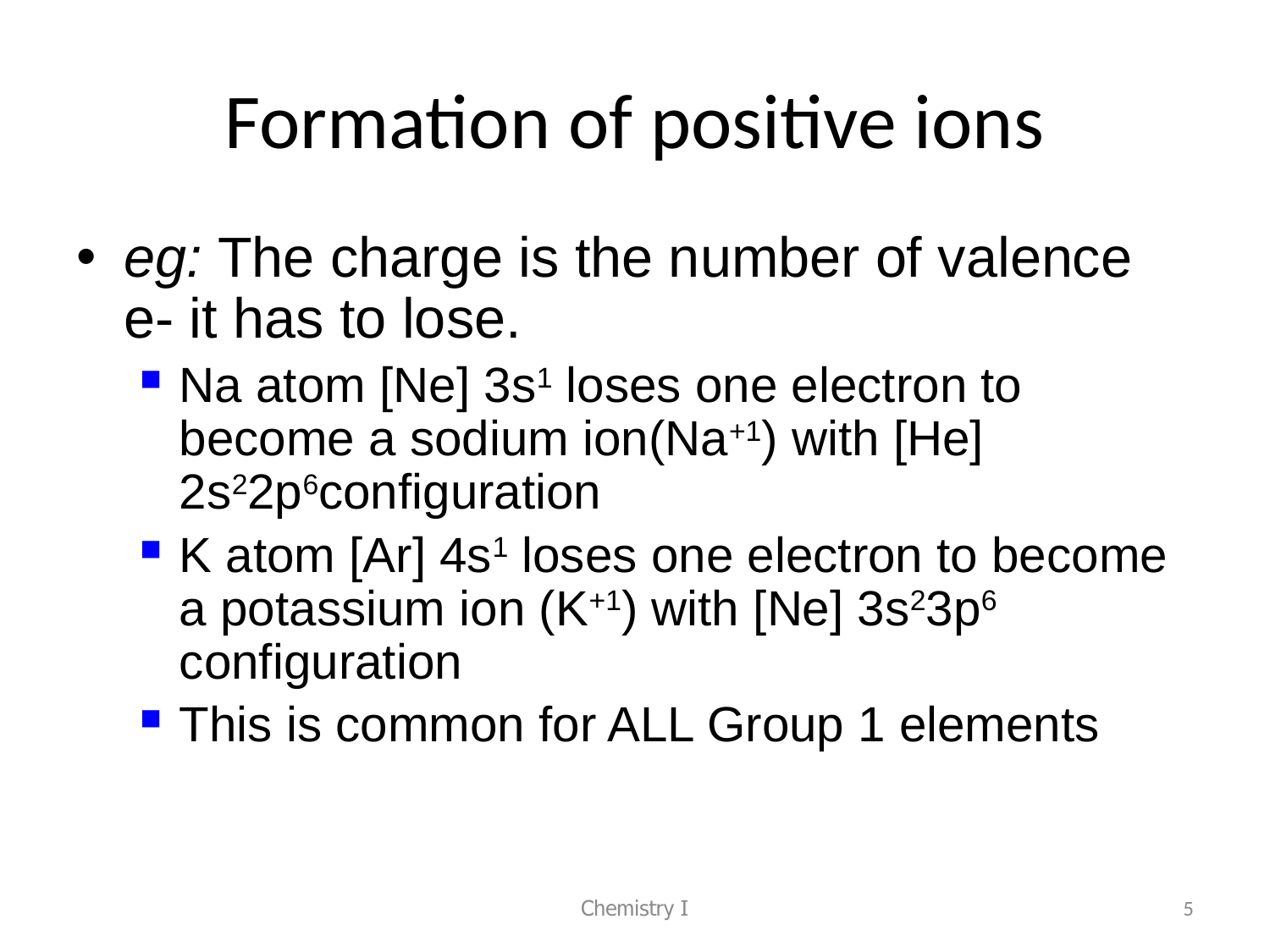

# Formation of positive ions
eg: The charge is the number of valence e- it has to lose.
Na atom [Ne] 3s1 loses one electron to become a sodium ion(Na+1) with [He] 2s22p6configuration
K atom [Ar] 4s1 loses one electron to become a potassium ion (K+1) with [Ne] 3s23p6 configuration
This is common for ALL Group 1 elements
Chemistry I
5